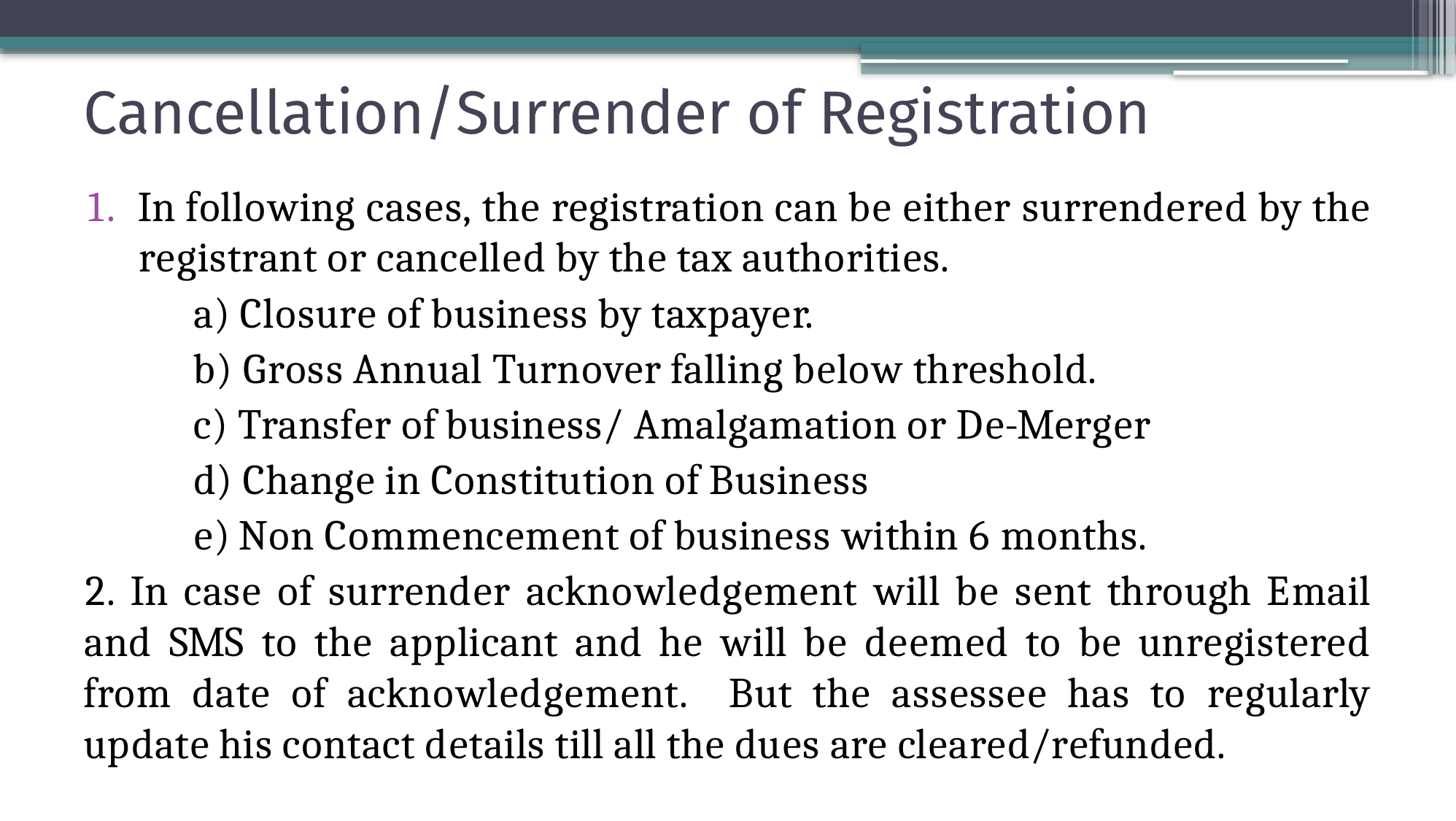

# Cancellation/Surrender of Registration
In following cases, the registration can be either surrendered by the registrant or cancelled by the tax authorities.
	a) Closure of business by taxpayer.
	b) Gross Annual Turnover falling below threshold.
	c) Transfer of business/ Amalgamation or De-Merger
	d) Change in Constitution of Business
	e) Non Commencement of business within 6 months.
2. In case of surrender acknowledgement will be sent through Email and SMS to the applicant and he will be deemed to be unregistered from date of acknowledgement.  But the assessee has to regularly update his contact details till all the dues are cleared/refunded.